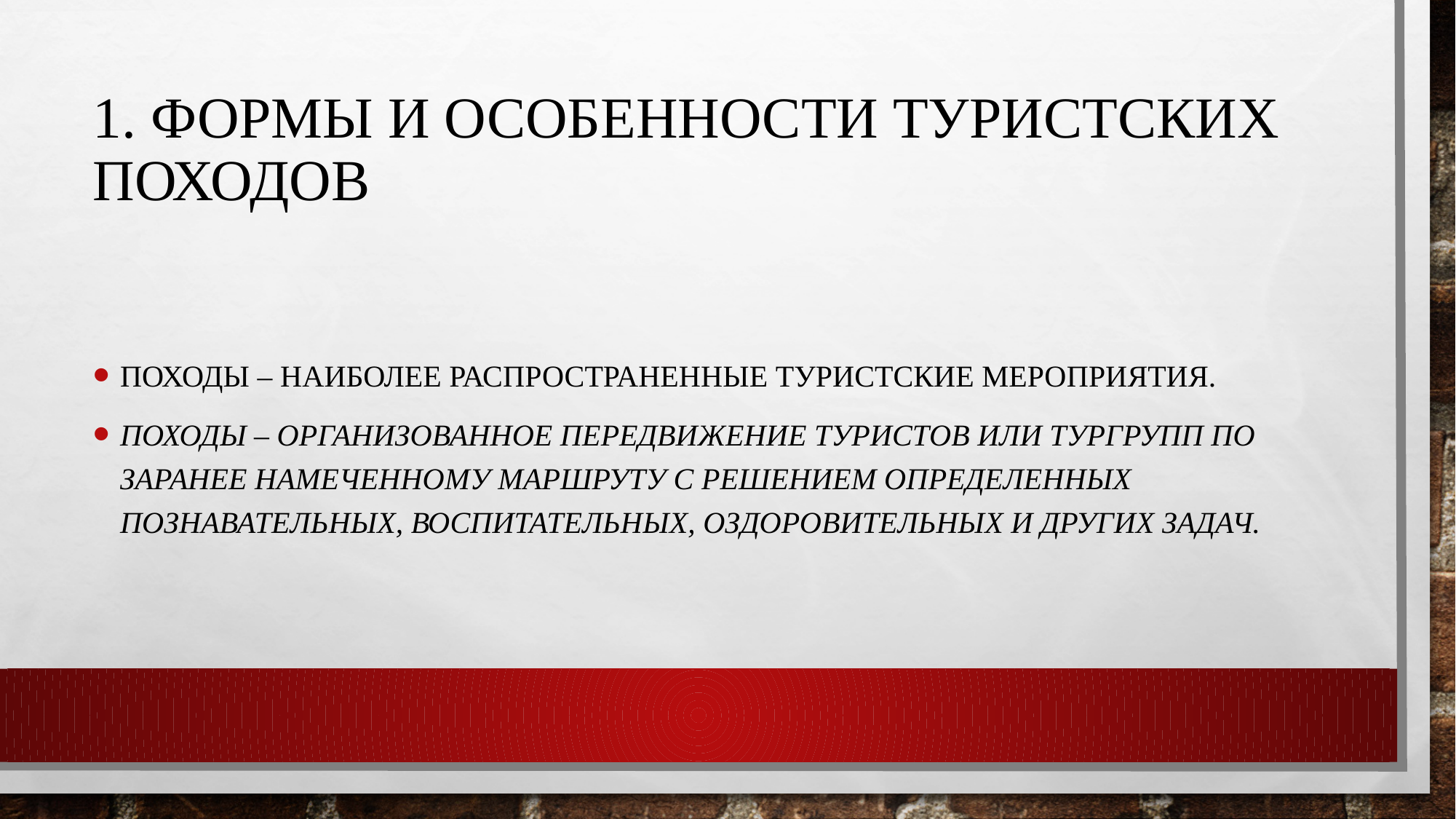

# 1. Формы и особенности туристских походов
Походы – наиболее распространенные туристские мероприятия.
Походы – организованное передвижение туристов или тургрупп по заранее намеченному маршруту с решением определенных познавательных, воспитательных, оздоровительных и других задач.